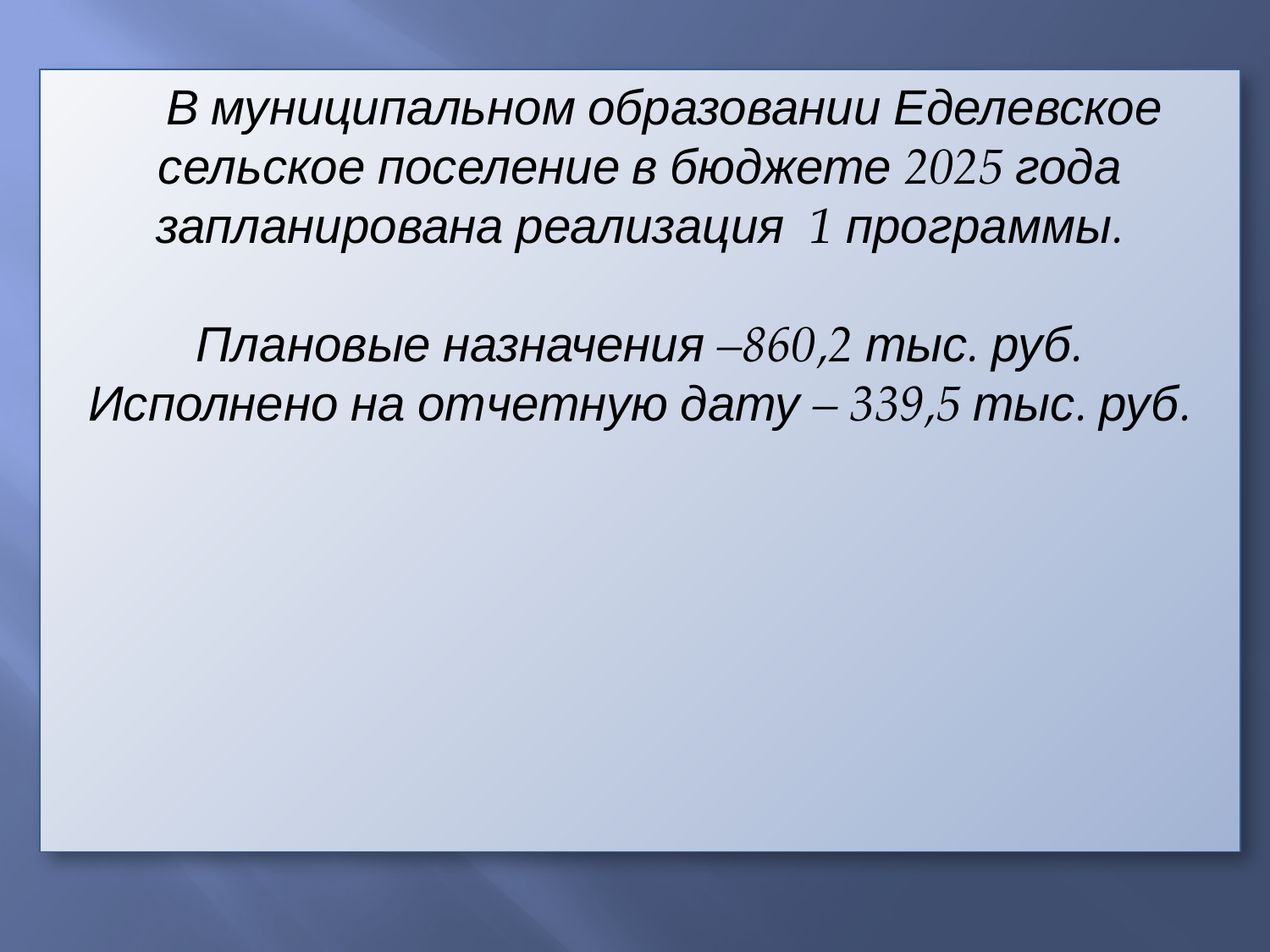

В муниципальном образовании Еделевское сельское поселение в бюджете 2025 года запланирована реализация  1 программы.

Плановые назначения –860,2 тыс. руб.
Исполнено на отчетную дату – 339,5 тыс. руб.